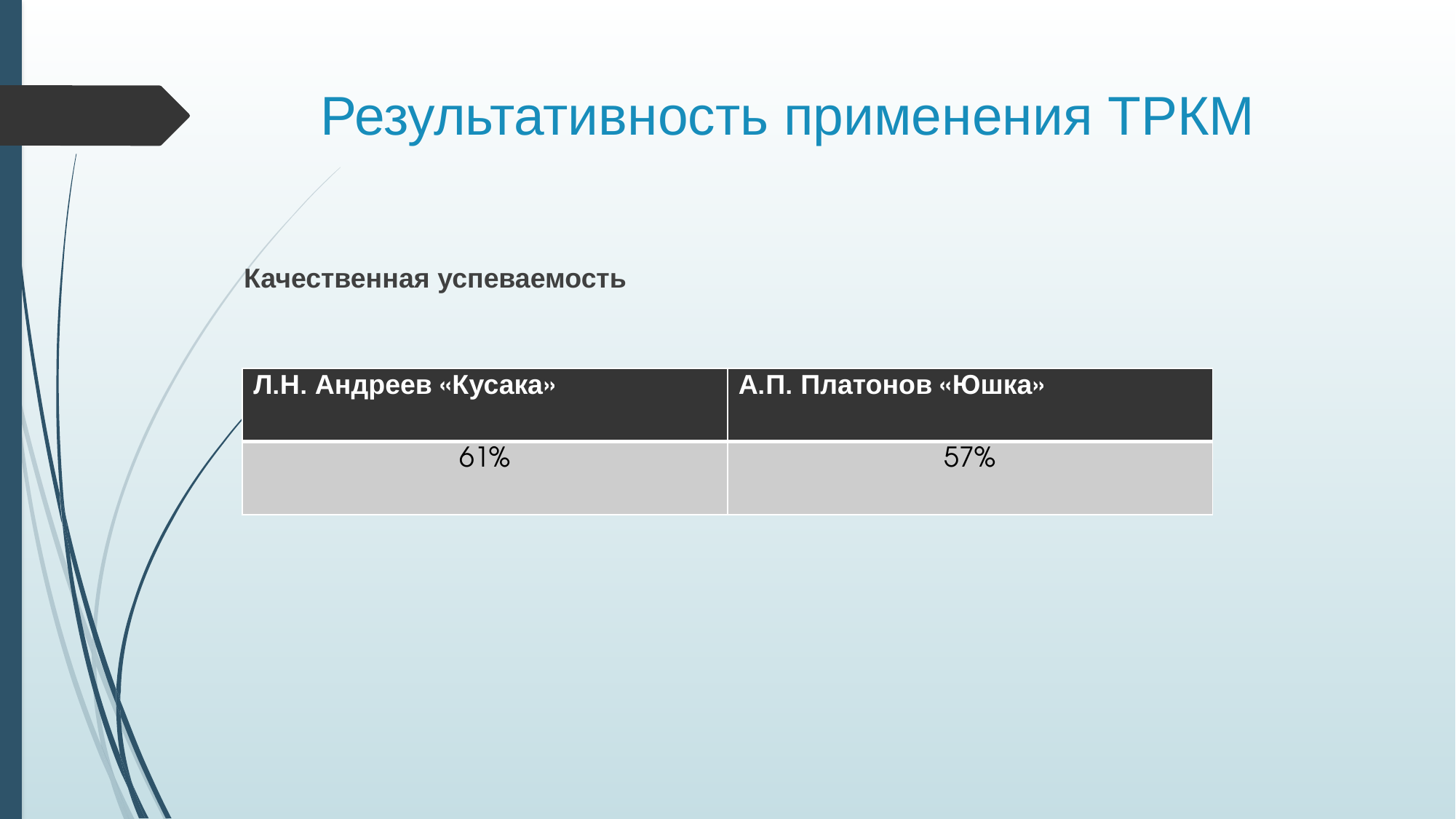

# Результативность применения ТРКМ
Качественная успеваемость

| Л.Н. Андреев «Кусака» | А.П. Платонов «Юшка» |
| --- | --- |
| 61% | 57% |